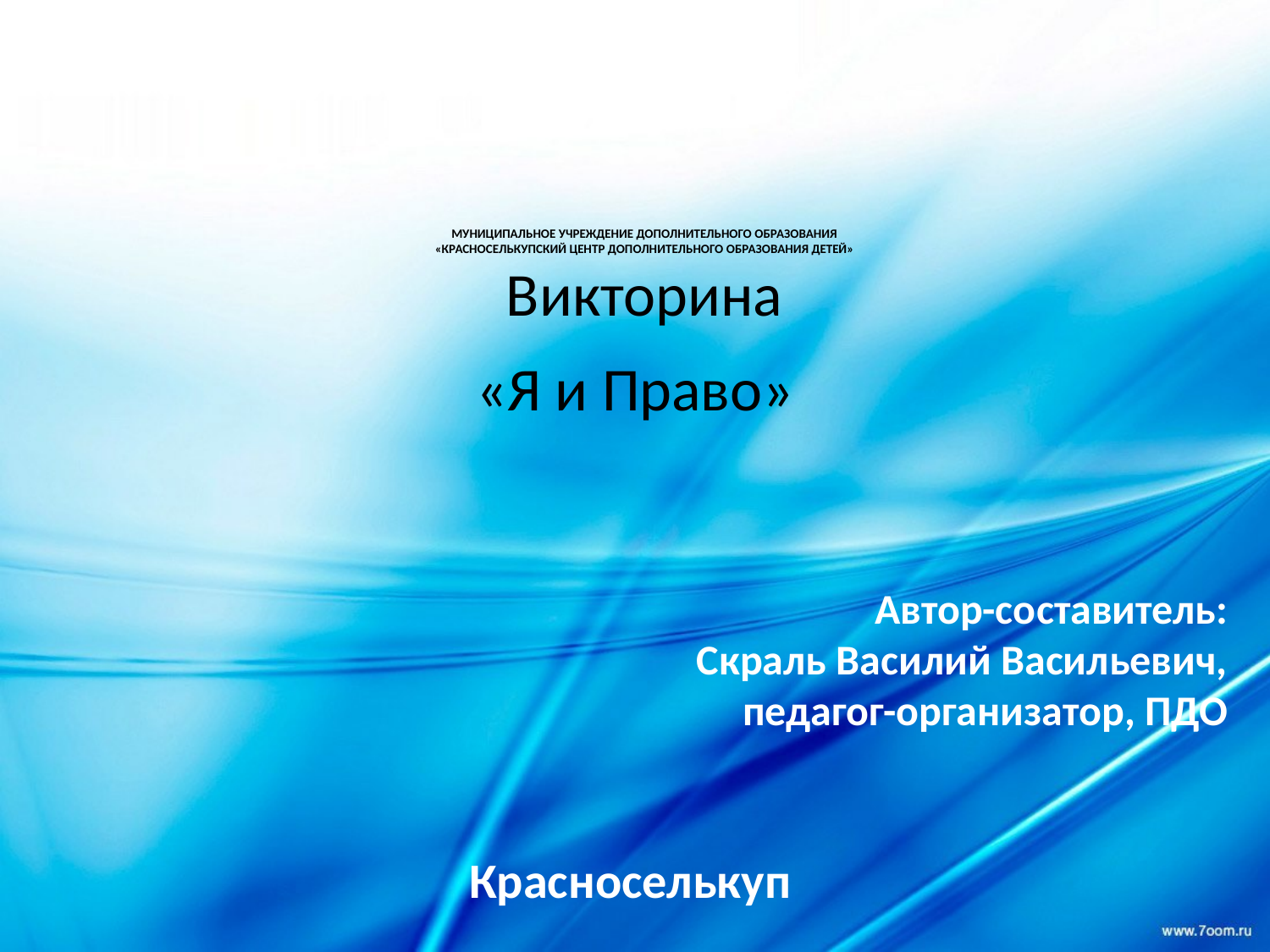

# МУНИЦИПАЛЬНОЕ УЧРЕЖДЕНИЕ ДОПОЛНИТЕЛЬНОГО ОБРАЗОВАНИЯ «КРАСНОСЕЛЬКУПСКИЙ ЦЕНТР ДОПОЛНИТЕЛЬНОГО ОБРАЗОВАНИЯ ДЕТЕЙ» Викторина «Я и Право»

Автор-составитель:
Скраль Василий Васильевич,
педагог-организатор, ПДО
Красноселькуп